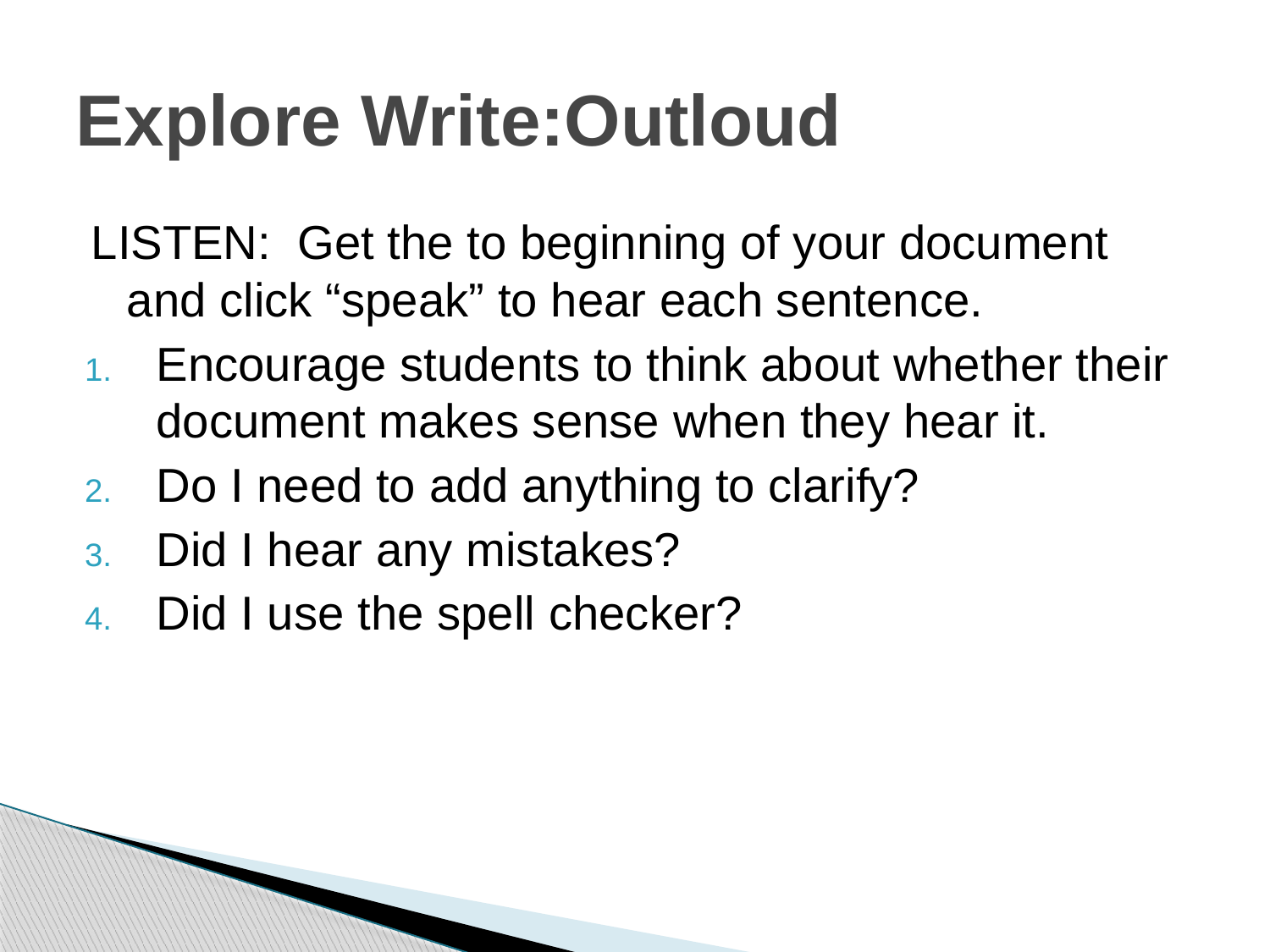

# Explore Write:Outloud
LISTEN:  Get the to beginning of your document and click “speak” to hear each sentence.
Encourage students to think about whether their document makes sense when they hear it.
Do I need to add anything to clarify?
Did I hear any mistakes?
Did I use the spell checker?